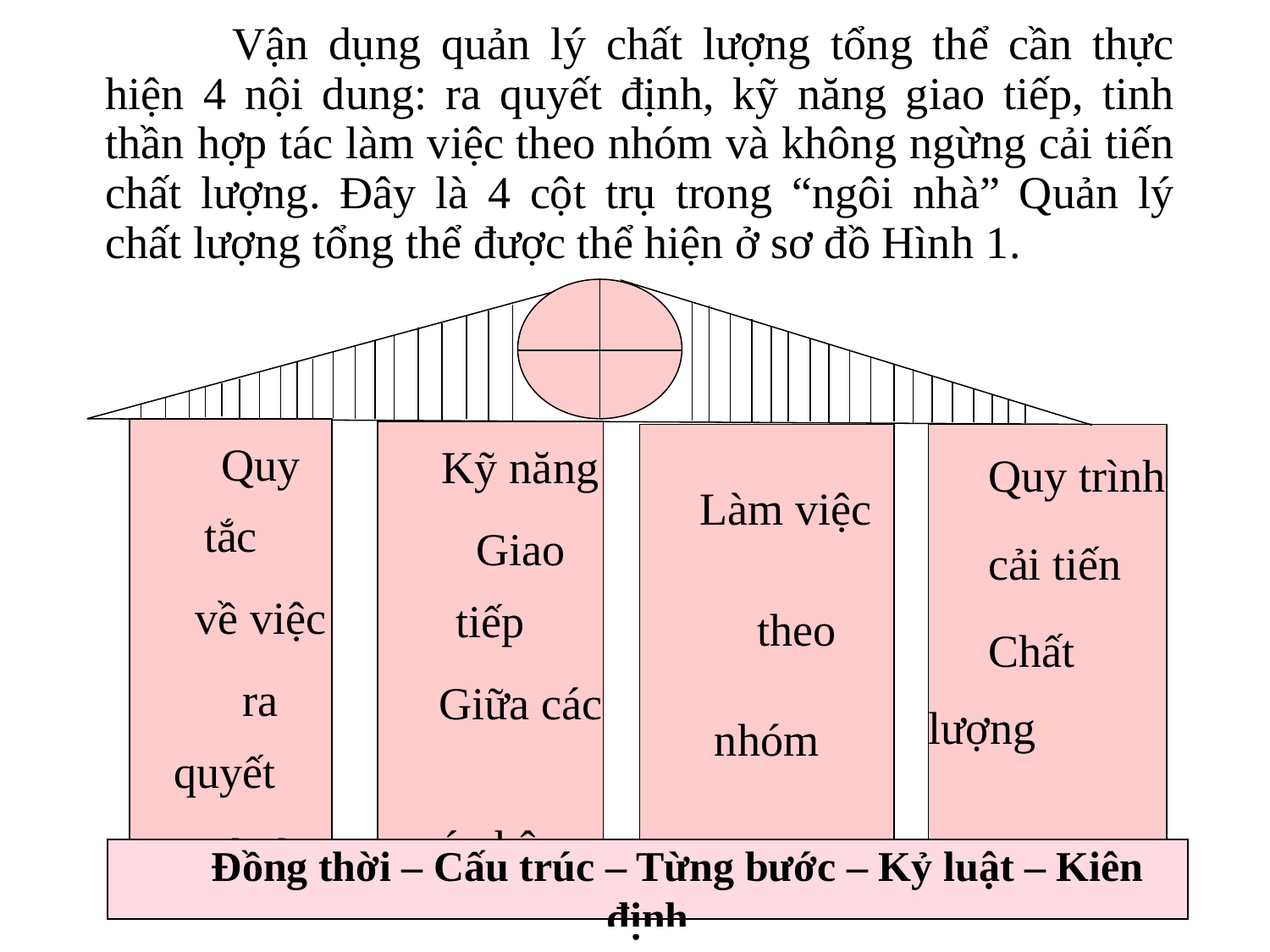

Vận dụng quản lý chất lượng tổng thể cần thực hiện 4 nội dung: ra quyết định, kỹ năng giao tiếp, tinh thần hợp tác làm việc theo nhóm và không ngừng cải tiến chất lượng. Đây là 4 cột trụ trong “ngôi nhà” Quản lý chất lượng tổng thể được thể hiện ở sơ đồ Hình 1.

P

A

Quy tắc
về việc
ra quyết
định

Kỹ năng
Giao tiếp
Giữa các
cá nhân

Làm việc
theo nhóm

Quy trình
cải tiến
Chất lượng

Đồng thời – Cấu trúc – Từng bước – Kỷ luật – Kiên định